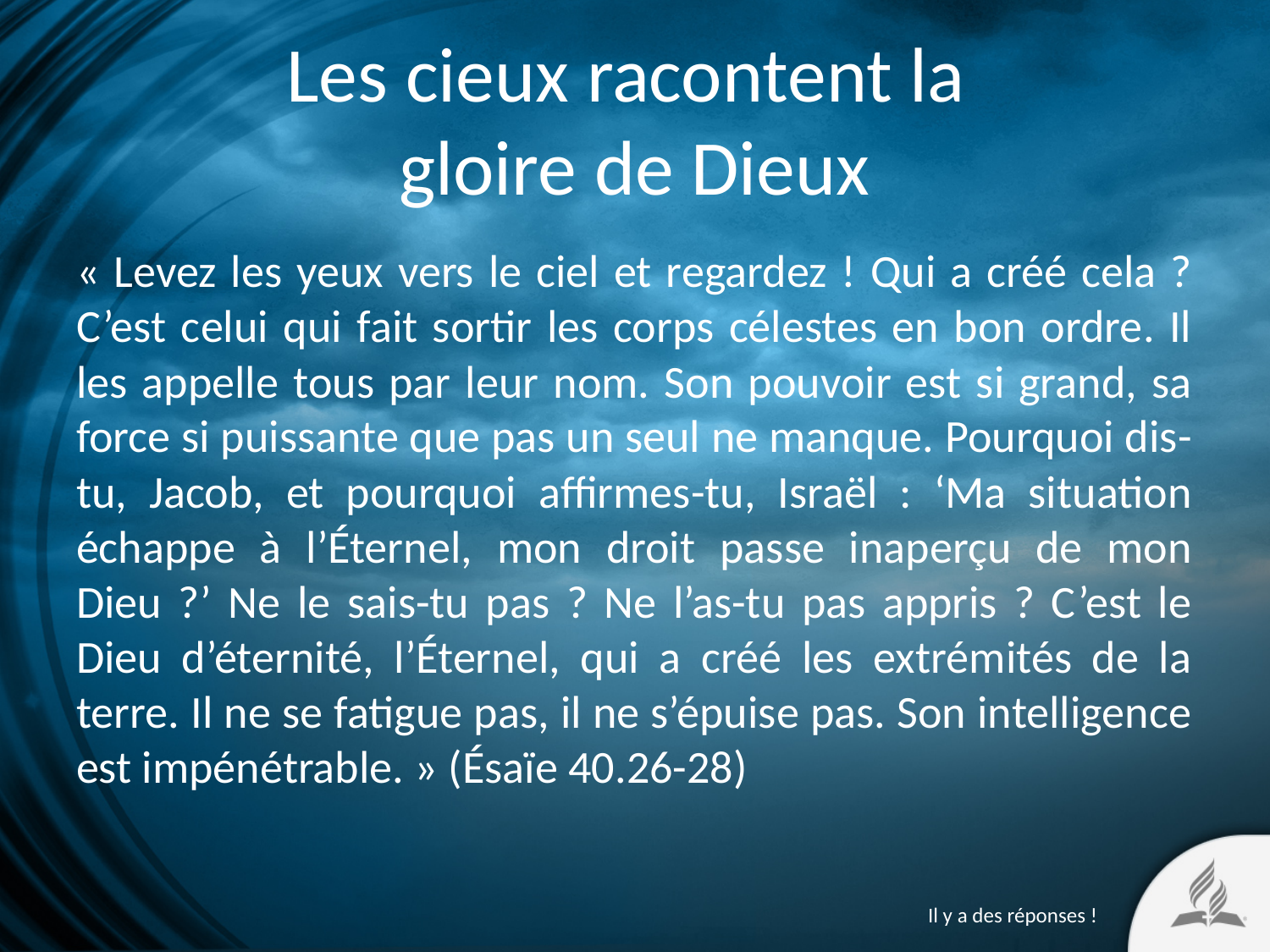

# Les cieux racontent la gloire de Dieux
« Levez les yeux vers le ciel et regardez ! Qui a créé cela ? C’est celui qui fait sortir les corps célestes en bon ordre. Il les appelle tous par leur nom. Son pouvoir est si grand, sa force si puissante que pas un seul ne manque. Pourquoi dis-tu, Jacob, et pourquoi affirmes-tu, Israël : ‘Ma situation échappe à l’Éternel, mon droit passe inaperçu de mon Dieu ?’ Ne le sais-tu pas ? Ne l’as-tu pas appris ? C’est le Dieu d’éternité, l’Éternel, qui a créé les extrémités de la terre. Il ne se fatigue pas, il ne s’épuise pas. Son intelligence est impénétrable. » (Ésaïe 40.26-28)
Il y a des réponses !